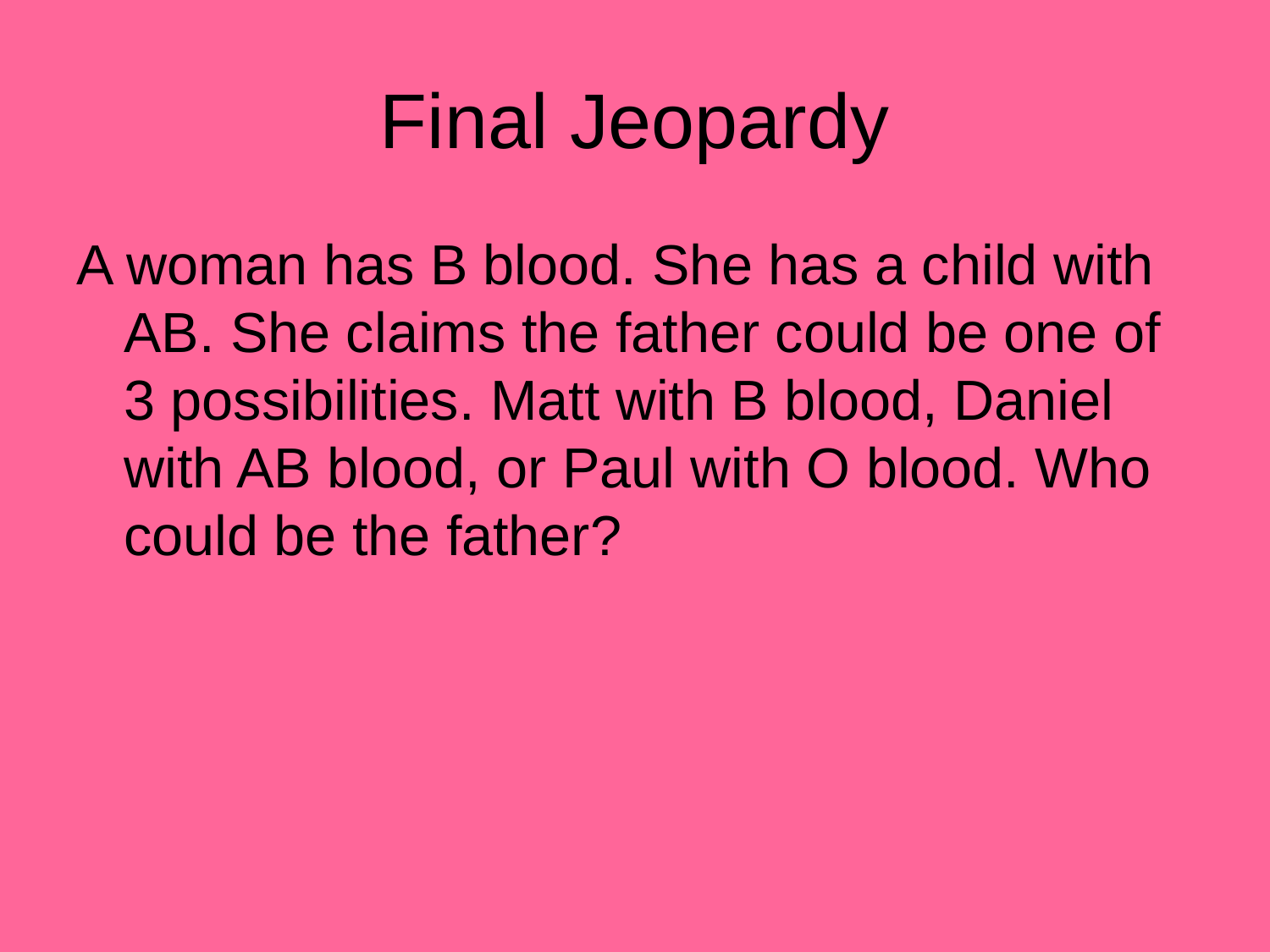

# Final Jeopardy
A woman has B blood. She has a child with AB. She claims the father could be one of 3 possibilities. Matt with B blood, Daniel with AB blood, or Paul with O blood. Who  could be the father?